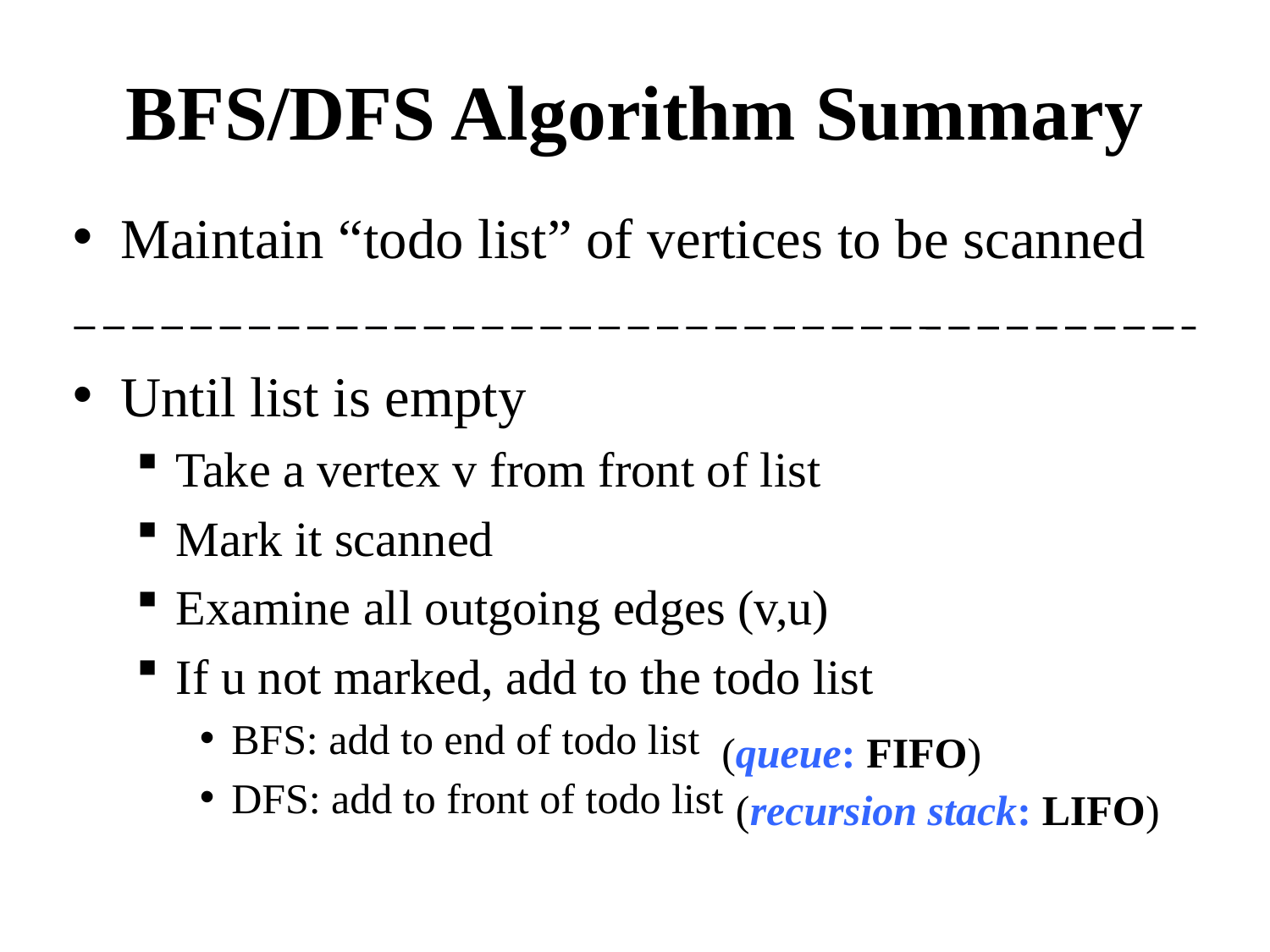

# BFS/DFS Algorithm Summary
Maintain “todo list” of vertices to be scanned

Until list is empty
Take a vertex v from front of list
Mark it scanned
Examine all outgoing edges (v,u)
If u not marked, add to the todo list
BFS: add to end of todo list
DFS: add to front of todo list
(queue: FIFO)
 (recursion stack: LIFO)